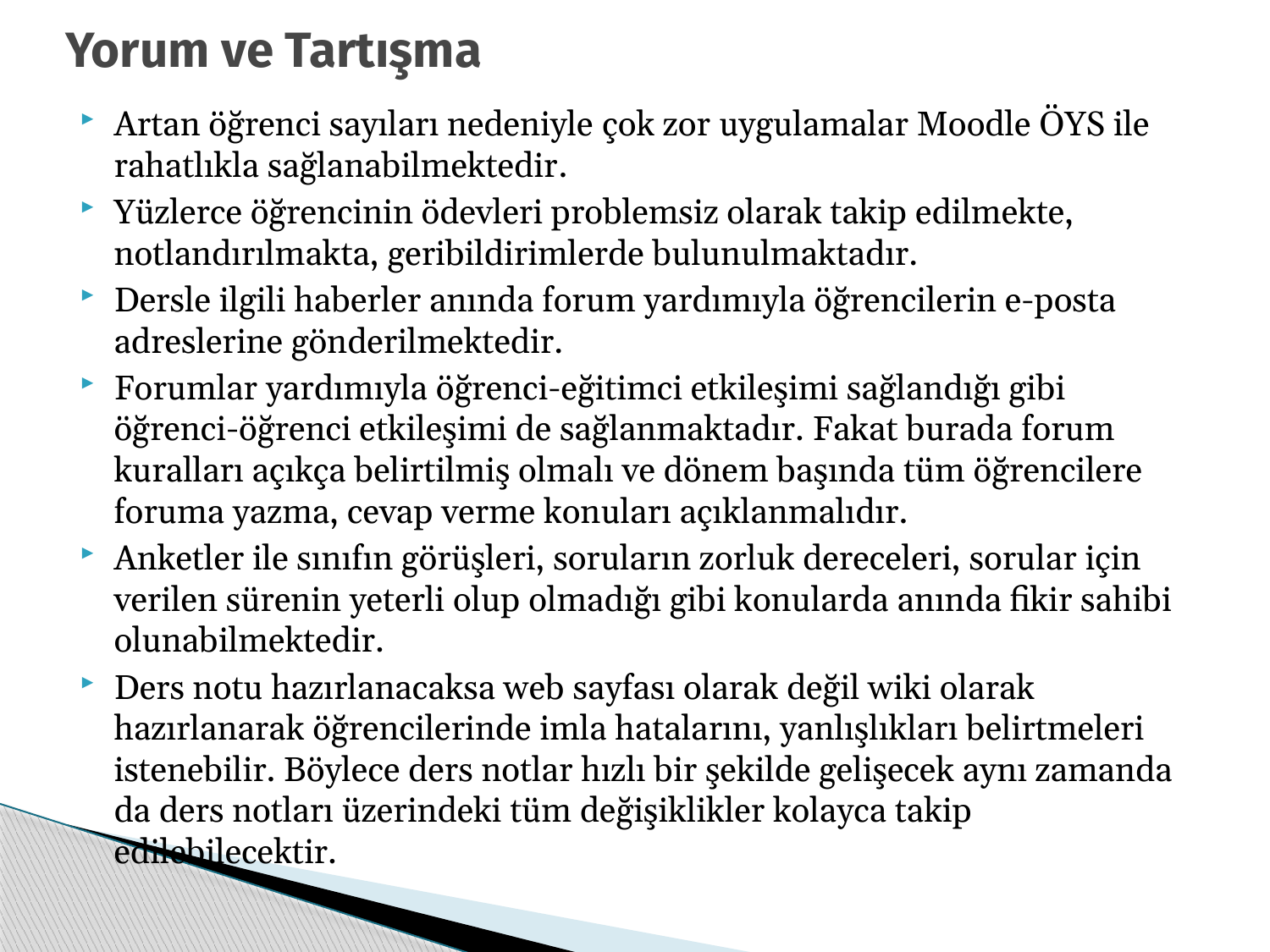

# Yorum ve Tartışma
Artan öğrenci sayıları nedeniyle çok zor uygulamalar Moodle ÖYS ile rahatlıkla sağlanabilmektedir.
Yüzlerce öğrencinin ödevleri problemsiz olarak takip edilmekte, notlandırılmakta, geribildirimlerde bulunulmaktadır.
Dersle ilgili haberler anında forum yardımıyla öğrencilerin e-posta adreslerine gönderilmektedir.
Forumlar yardımıyla öğrenci-eğitimci etkileşimi sağlandığı gibi öğrenci-öğrenci etkileşimi de sağlanmaktadır. Fakat burada forum kuralları açıkça belirtilmiş olmalı ve dönem başında tüm öğrencilere foruma yazma, cevap verme konuları açıklanmalıdır.
Anketler ile sınıfın görüşleri, soruların zorluk dereceleri, sorular için verilen sürenin yeterli olup olmadığı gibi konularda anında fikir sahibi olunabilmektedir.
Ders notu hazırlanacaksa web sayfası olarak değil wiki olarak hazırlanarak öğrencilerinde imla hatalarını, yanlışlıkları belirtmeleri istenebilir. Böylece ders notlar hızlı bir şekilde gelişecek aynı zamanda da ders notları üzerindeki tüm değişiklikler kolayca takip edilebilecektir.